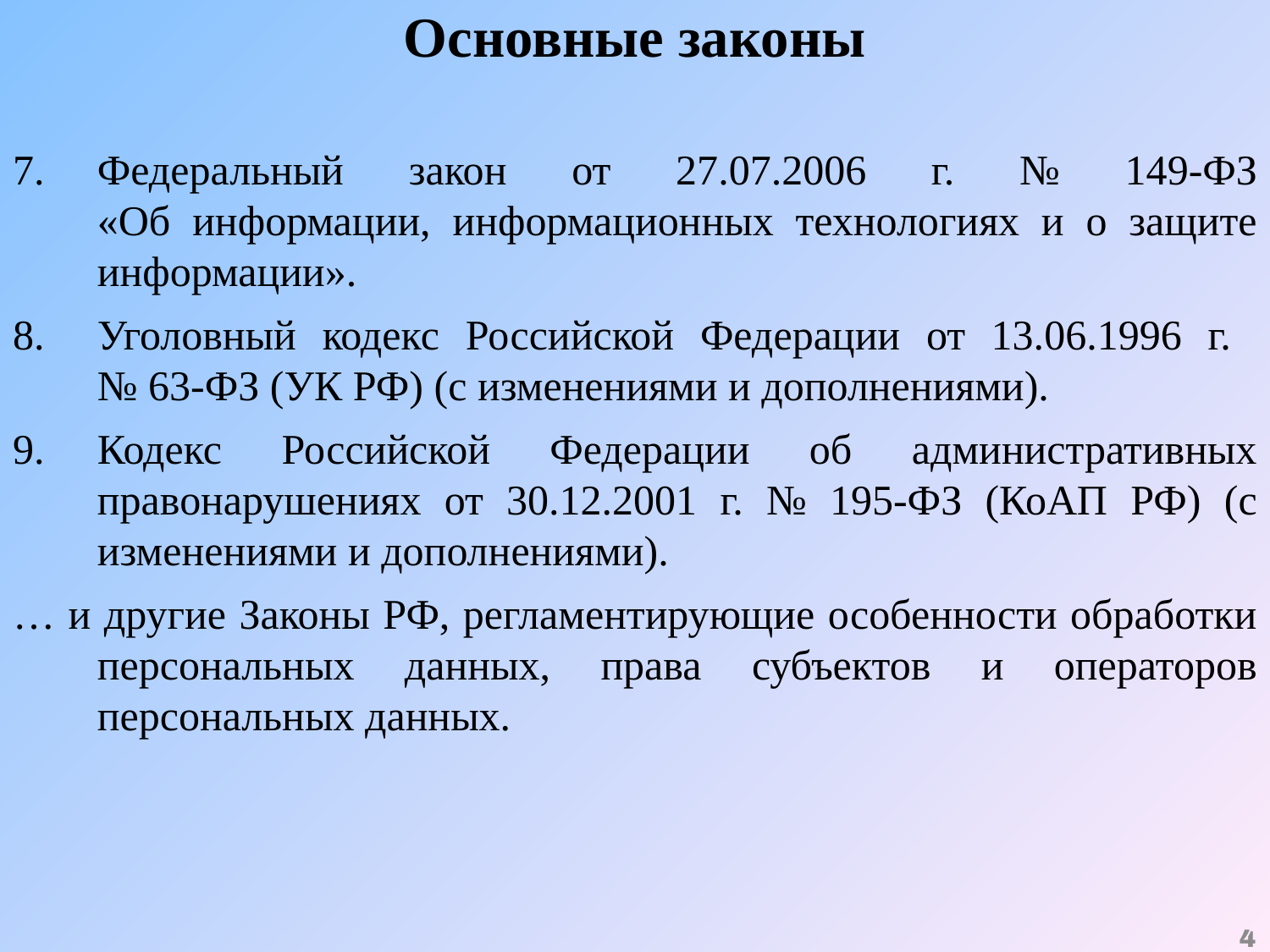

Основные законы
Федеральный закон от 27.07.2006 г. № 149-ФЗ
«Об информации, информационных технологиях и о защите информации».
Уголовный кодекс Российской Федерации от 13.06.1996 г.
№ 63-ФЗ (УК РФ) (с изменениями и дополнениями).
Кодекс Российской Федерации об административных правонарушениях от 30.12.2001 г. № 195-ФЗ (КоАП РФ) (с изменениями и дополнениями).
… и другие Законы РФ, регламентирующие особенности обработки персональных данных, права субъектов и операторов персональных данных.
4